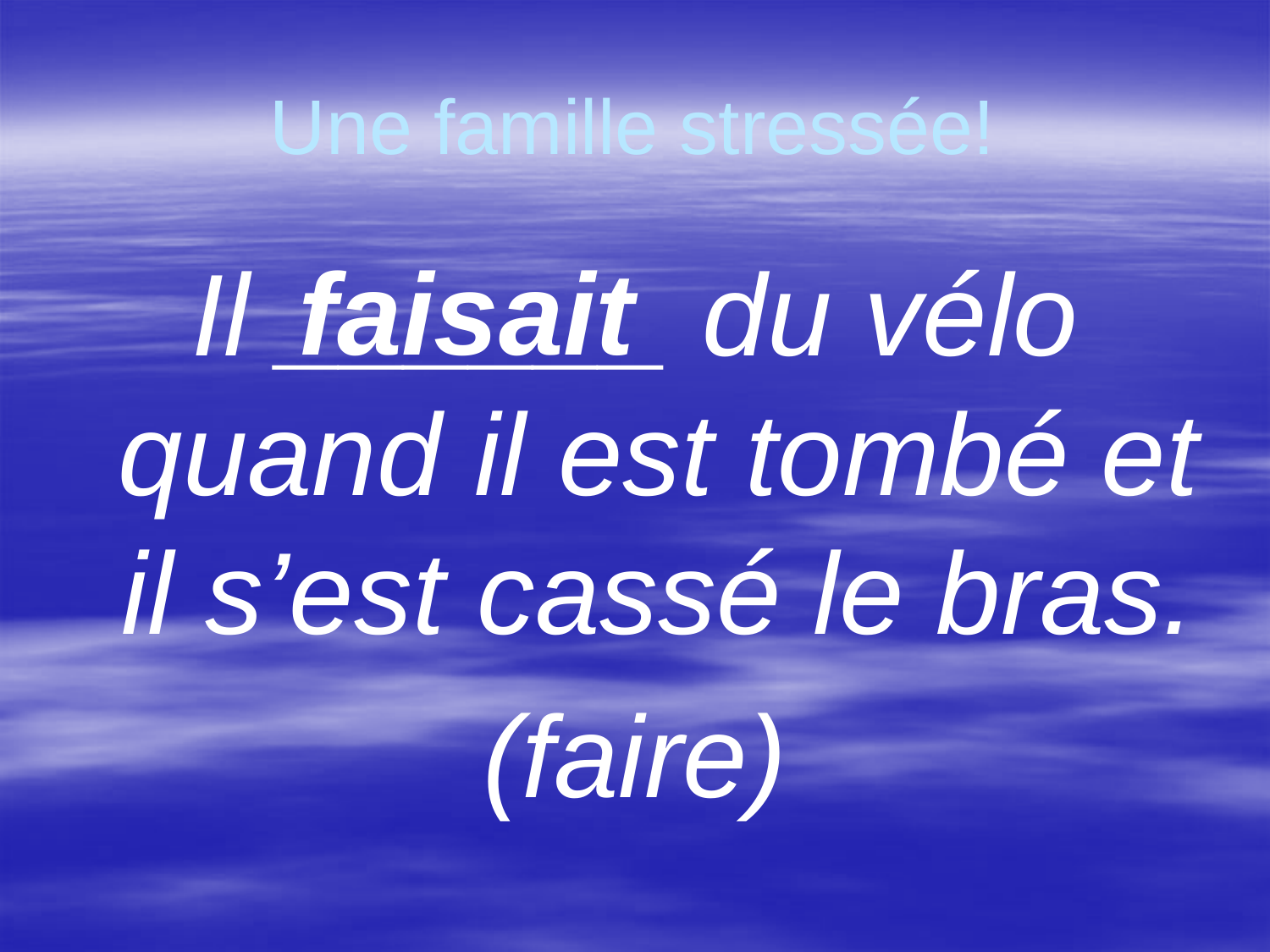

# Une famille stressée!
Il ______ du vélo quand il est tombé et il s’est cassé le bras.
(faire)
faisait